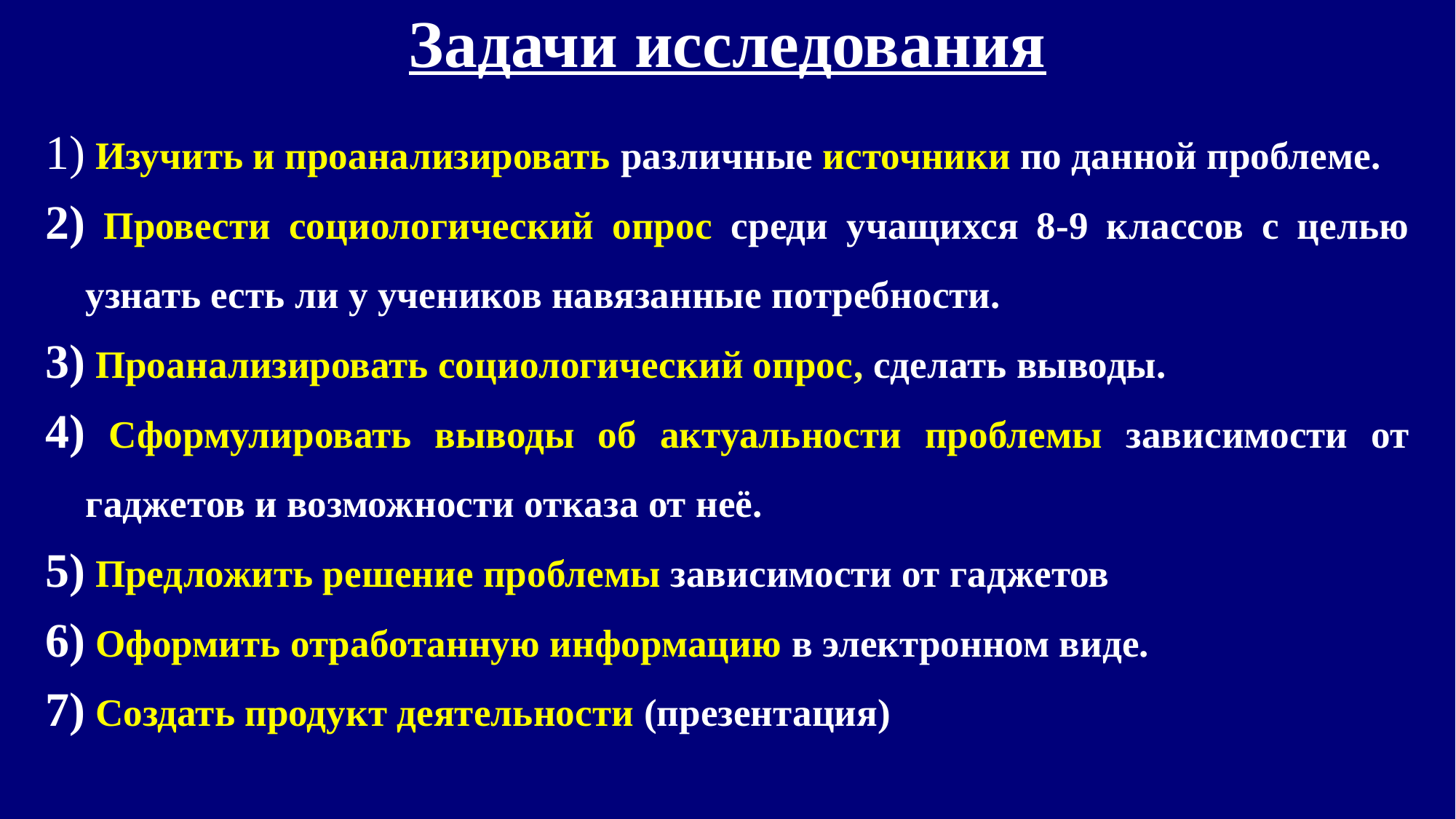

# Задачи исследования
 Изучить и проанализировать различные источники по данной проблеме.
 Провести социологический опрос среди учащихся 8-9 классов с целью узнать есть ли у учеников навязанные потребности.
 Проанализировать социологический опрос, сделать выводы.
 Сформулировать выводы об актуальности проблемы зависимости от гаджетов и возможности отказа от неё.
 Предложить решение проблемы зависимости от гаджетов
 Оформить отработанную информацию в электронном виде.
 Создать продукт деятельности (презентация)

6